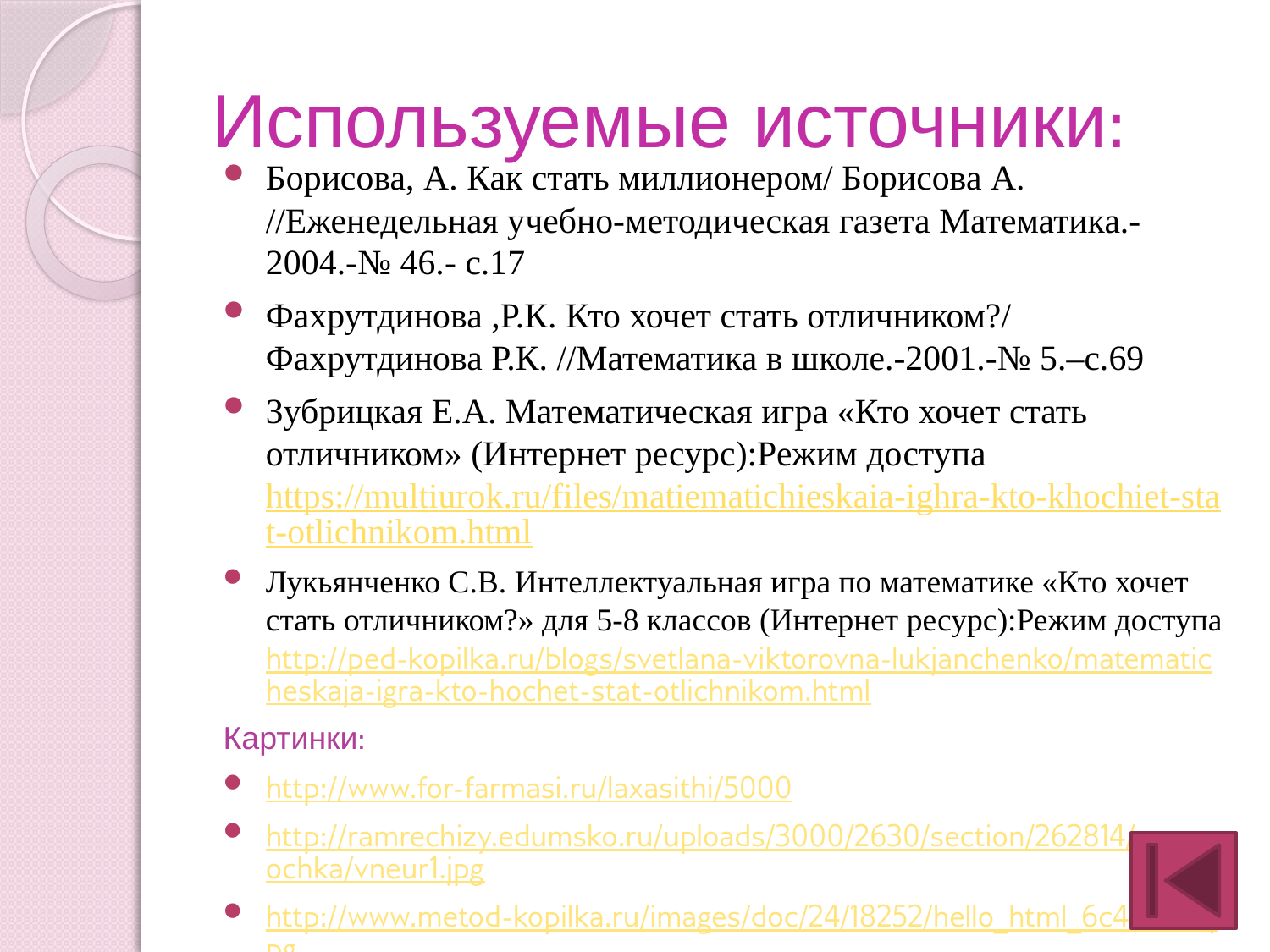

# Используемые источники:
Борисова, А. Как стать миллионером/ Борисова А. //Еженедельная учебно-методическая газета Математика.-2004.-№ 46.- с.17
Фахрутдинова ,Р.К. Кто хочет стать отличником?/ Фахрутдинова Р.К. //Математика в школе.-2001.-№ 5.–с.69
Зубрицкая Е.А. Математическая игра «Кто хочет стать отличником» (Интернет ресурс):Режим доступа https://multiurok.ru/files/matiematichieskaia-ighra-kto-khochiet-stat-otlichnikom.html
Лукьянченко С.В. Интеллектуальная игра по математике «Кто хочет стать отличником?» для 5-8 классов (Интернет ресурс):Режим доступа http://ped-kopilka.ru/blogs/svetlana-viktorovna-lukjanchenko/matematicheskaja-igra-kto-hochet-stat-otlichnikom.html
Картинки:
http://www.for-farmasi.ru/laxasithi/5000
http://ramrechizy.edumsko.ru/uploads/3000/2630/section/262814/vneurochka/vneur1.jpg
http://www.metod-kopilka.ru/images/doc/24/18252/hello_html_6c4641c4.jpg
http://itfaqs.ru/wp-content/uploads/2014/10/1-2.jpg